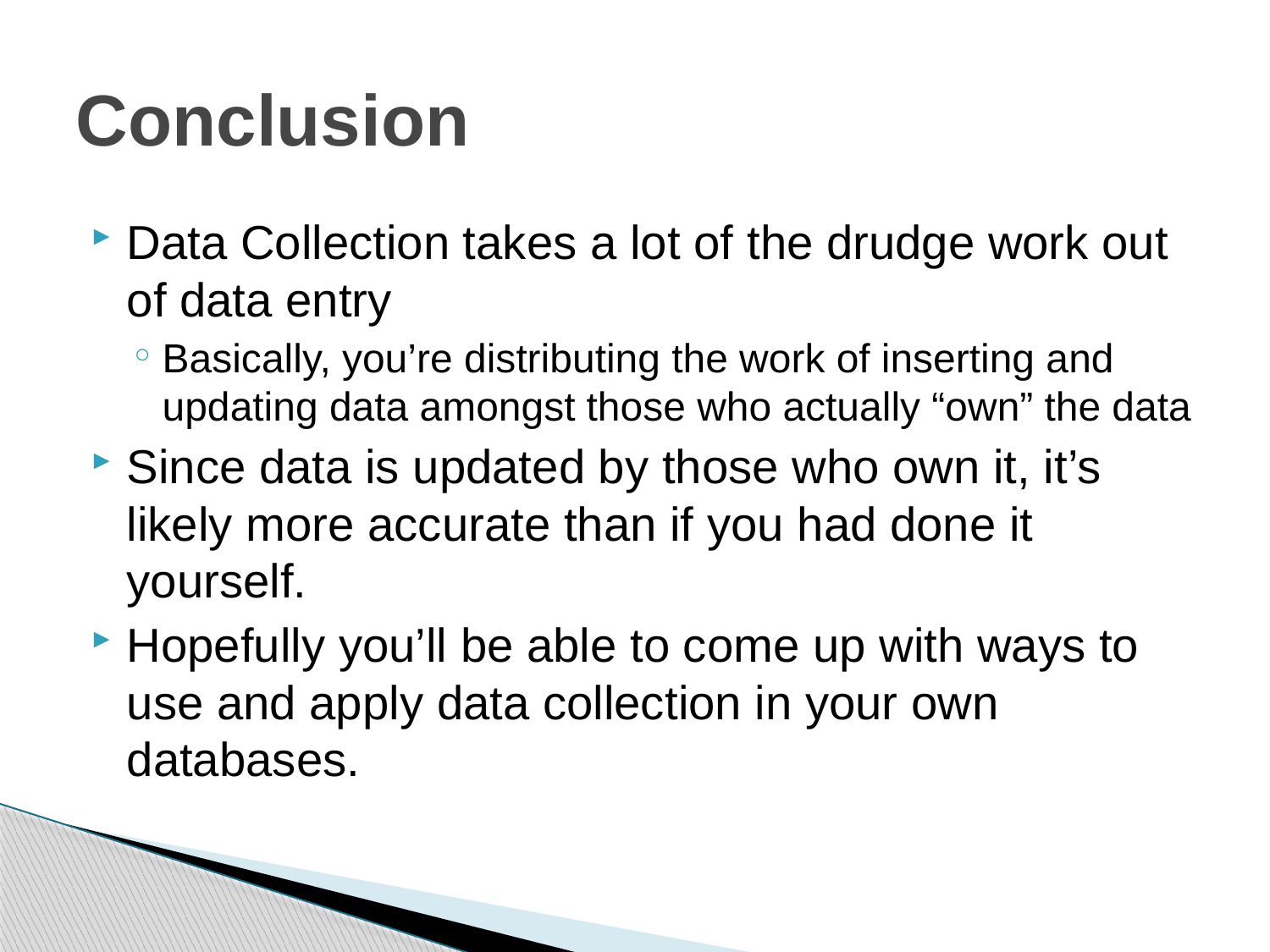

# Conclusion
Data Collection takes a lot of the drudge work out of data entry
Basically, you’re distributing the work of inserting and updating data amongst those who actually “own” the data
Since data is updated by those who own it, it’s likely more accurate than if you had done it yourself.
Hopefully you’ll be able to come up with ways to use and apply data collection in your own databases.